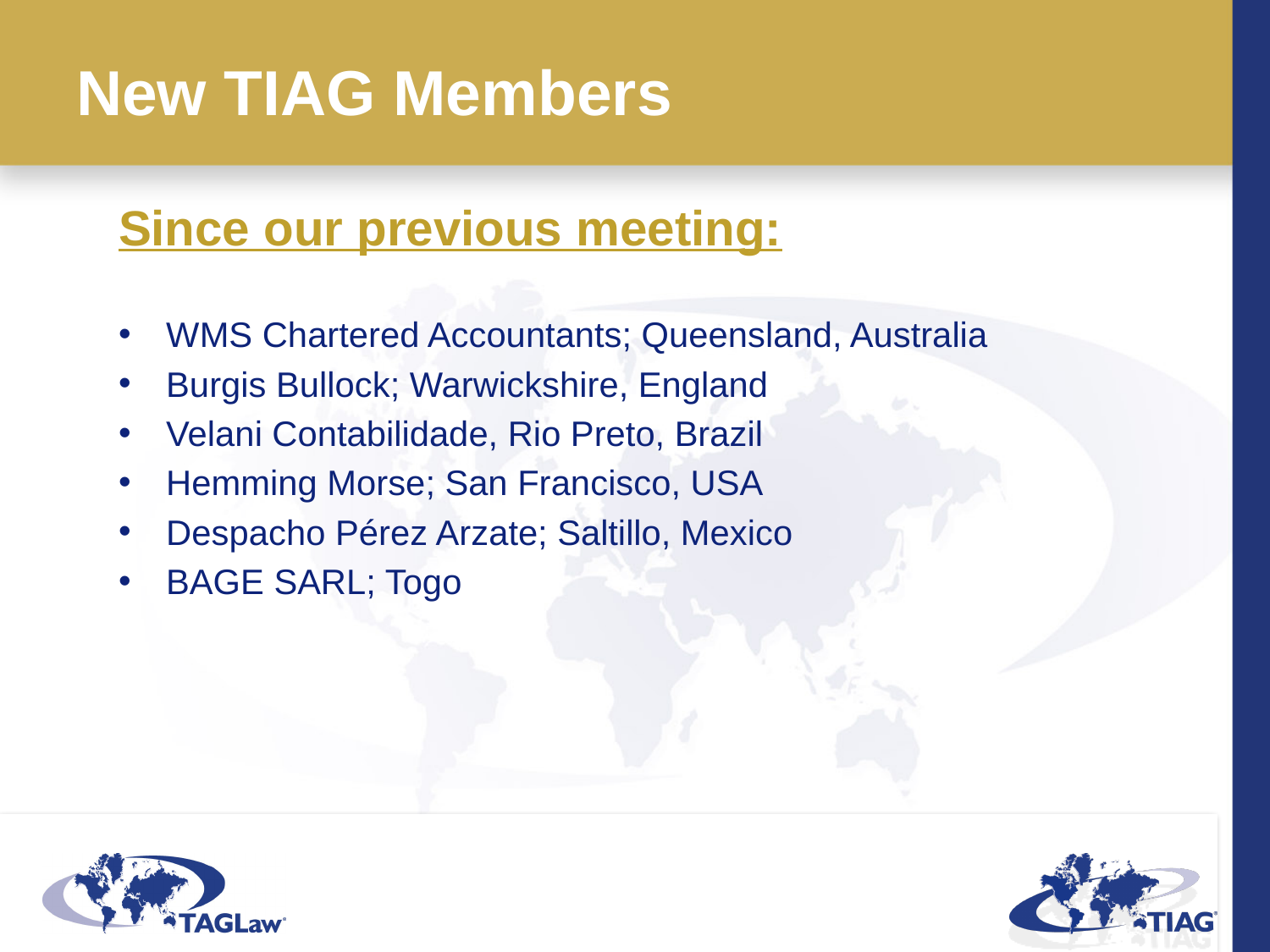

# New TIAG Members
Since our previous meeting:

WMS Chartered Accountants; Queensland, Australia
Burgis Bullock; Warwickshire, England
Velani Contabilidade, Rio Preto, Brazil
Hemming Morse; San Francisco, USA
Despacho Pérez Arzate; Saltillo, Mexico
BAGE SARL; Togo